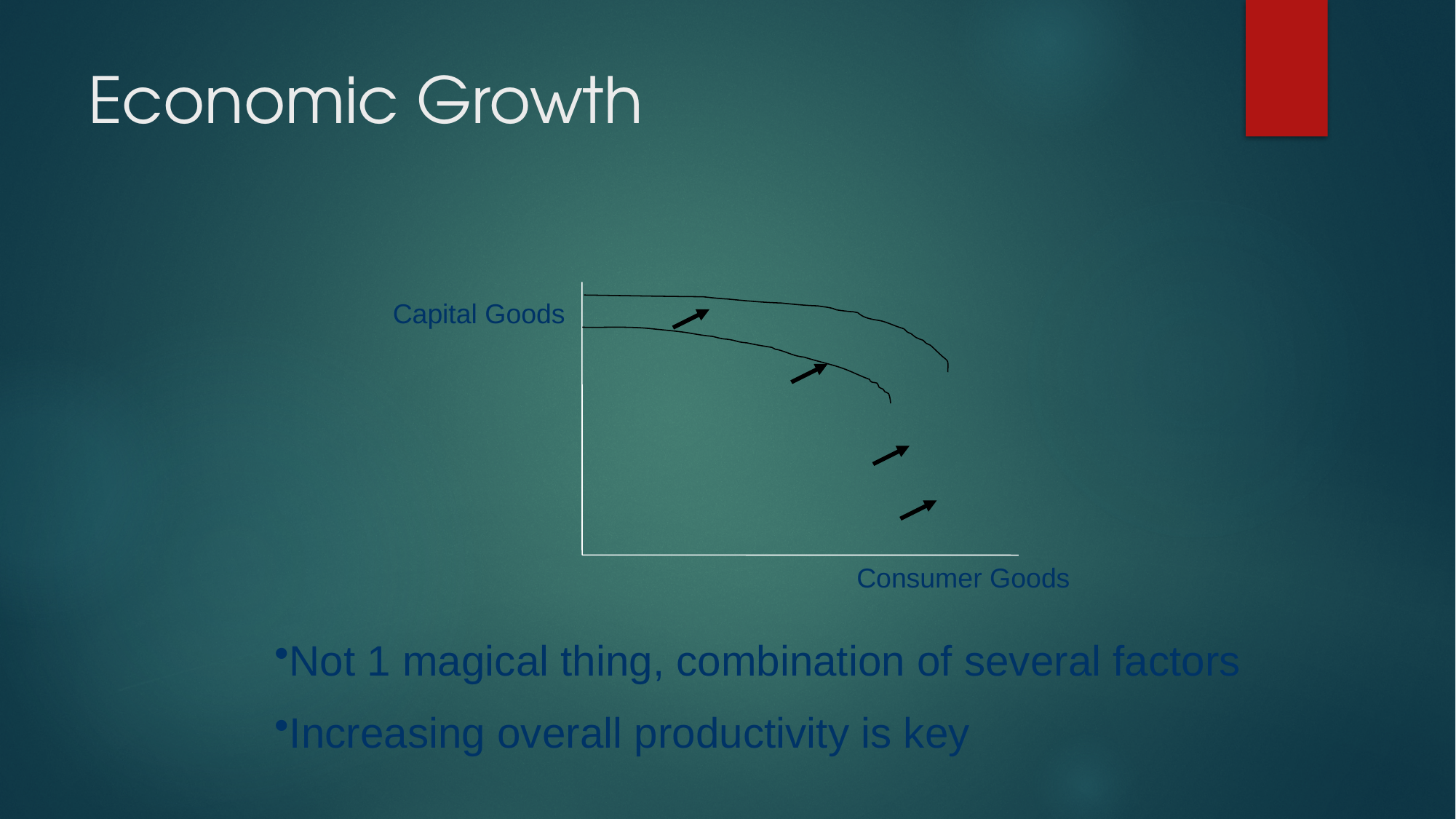

# Economic Growth

Capital Goods

Consumer Goods

Not 1 magical thing, combination of several factors
Increasing overall productivity is key